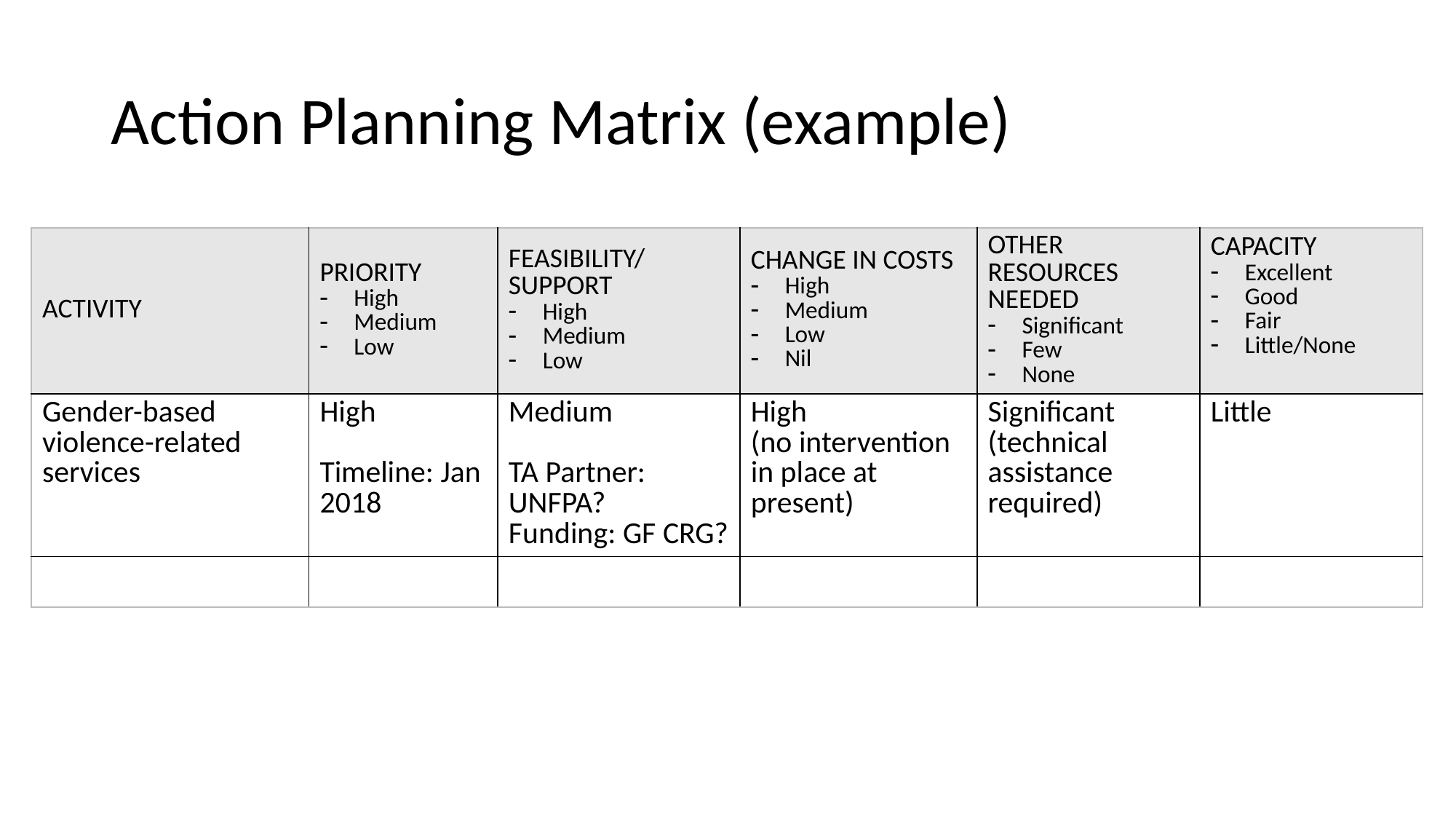

# Action Planning Matrix (example)
| ACTIVITY | PRIORITY High Medium Low | FEASIBILITY/ SUPPORT High Medium Low | CHANGE IN COSTS High Medium Low Nil | OTHER RESOURCES NEEDED Significant Few None | CAPACITY Excellent Good Fair Little/None |
| --- | --- | --- | --- | --- | --- |
| Gender-based violence-related services | High Timeline: Jan 2018 | Medium TA Partner: UNFPA? Funding: GF CRG? | High (no intervention in place at present) | Significant (technical assistance required) | Little |
|  |  |  |  |  |  |